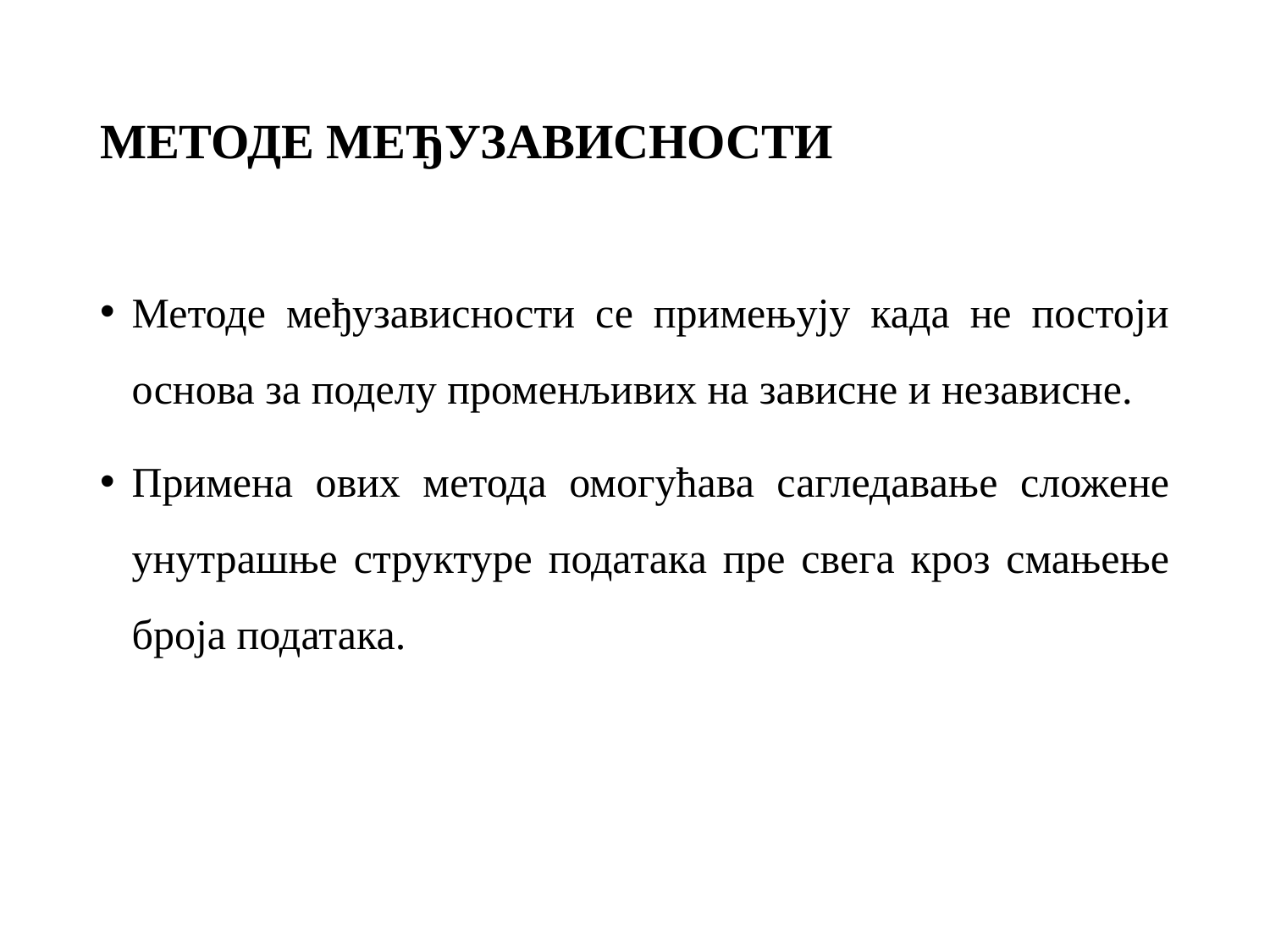

# МЕТОДЕ МЕЂУЗАВИСНОСТИ
Методе међузависности се примењују када не постоји основа за поделу променљивих на зависне и независне.
Примена ових метода омогућава сагледавање сложене унутрашње структуре података пре свега кроз смањење броја података.